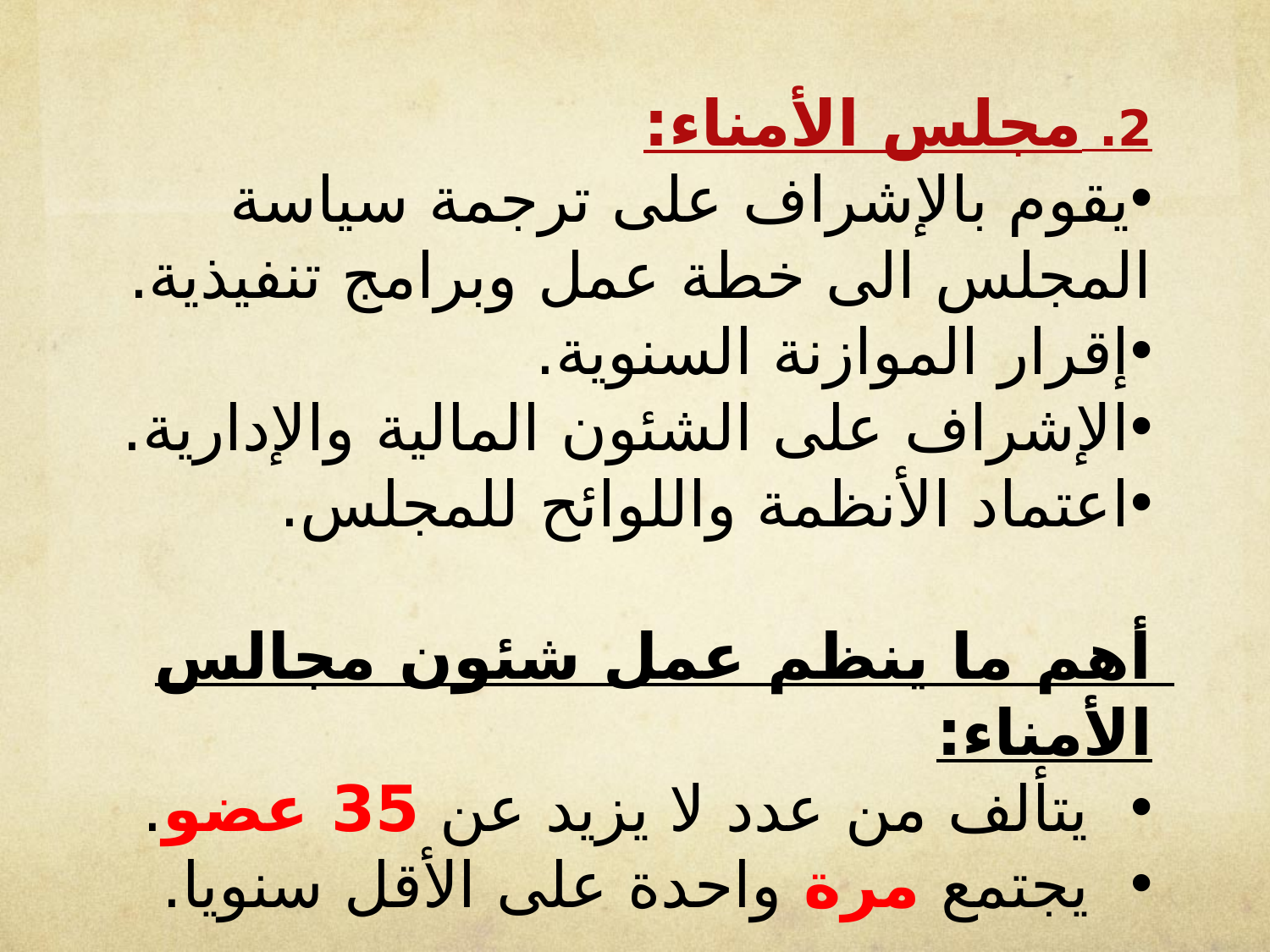

2. مجلس الأمناء:
يقوم بالإشراف على ترجمة سياسة المجلس الى خطة عمل وبرامج تنفيذية.
إقرار الموازنة السنوية.
الإشراف على الشئون المالية والإدارية.
اعتماد الأنظمة واللوائح للمجلس.

أهم ما ينظم عمل شئون مجالس الأمناء:
يتألف من عدد لا يزيد عن 35 عضو.
يجتمع مرة واحدة على الأقل سنويا.